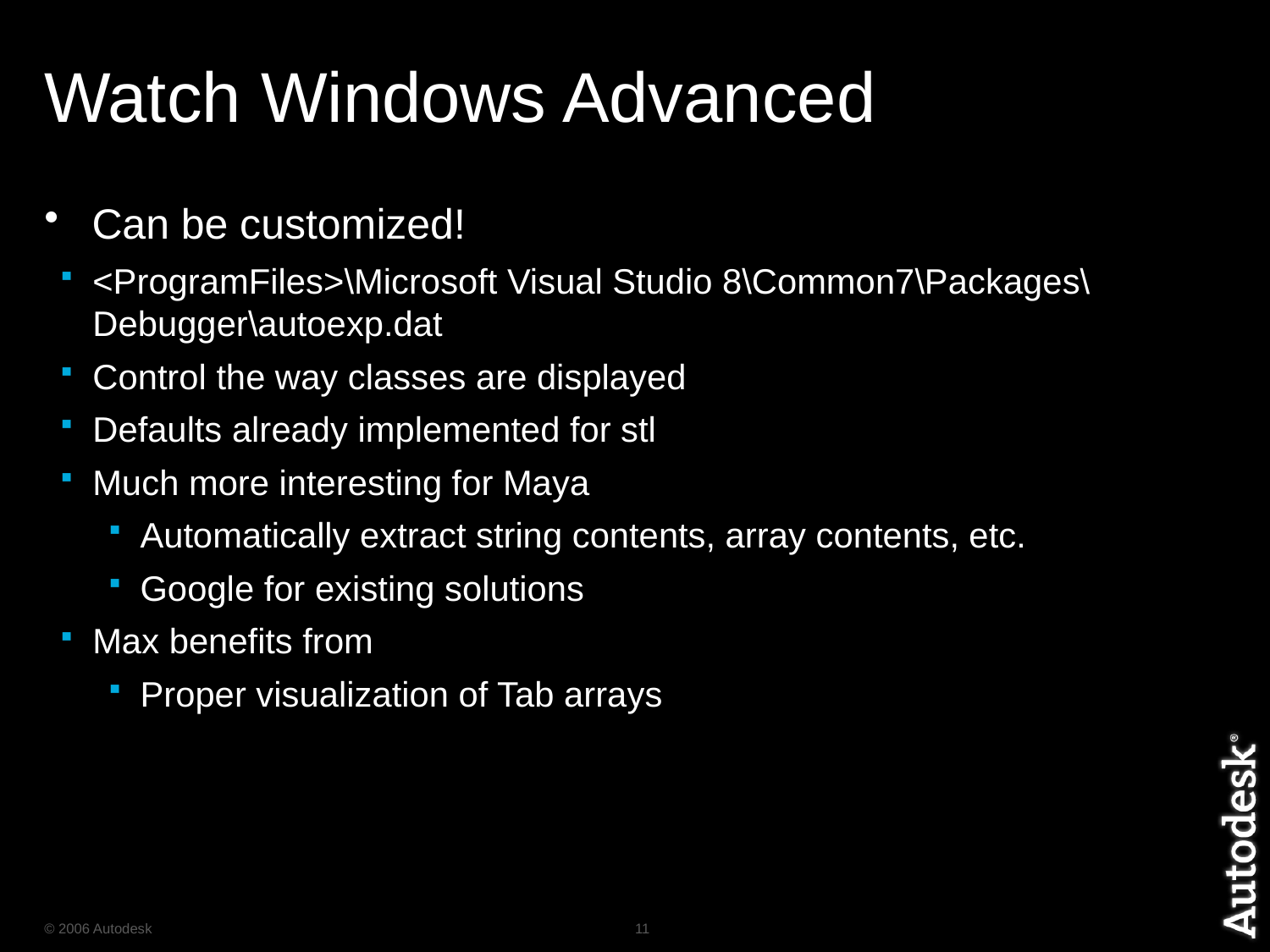

# Watch Windows Advanced
Can be customized!
<ProgramFiles>\Microsoft Visual Studio 8\Common7\Packages\Debugger\autoexp.dat
Control the way classes are displayed
Defaults already implemented for stl
Much more interesting for Maya
Automatically extract string contents, array contents, etc.
Google for existing solutions
Max benefits from
Proper visualization of Tab arrays